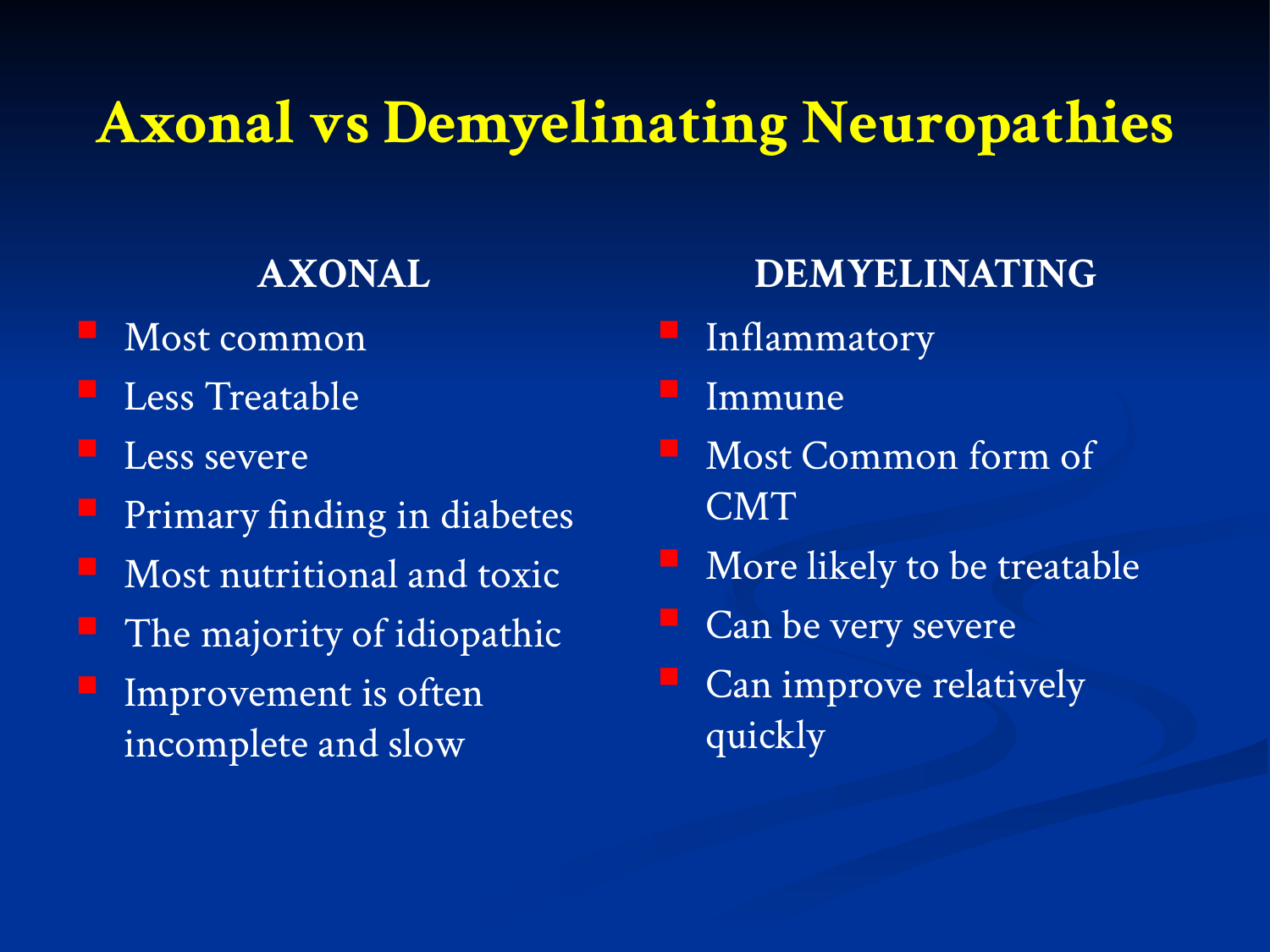

# Axonal vs Demyelinating Neuropathies
AXONAL
DEMYELINATING
Most common
Less Treatable
Less severe
Primary finding in diabetes
Most nutritional and toxic
The majority of idiopathic
Improvement is often incomplete and slow
Inflammatory
Immune
Most Common form of CMT
More likely to be treatable
Can be very severe
Can improve relatively quickly